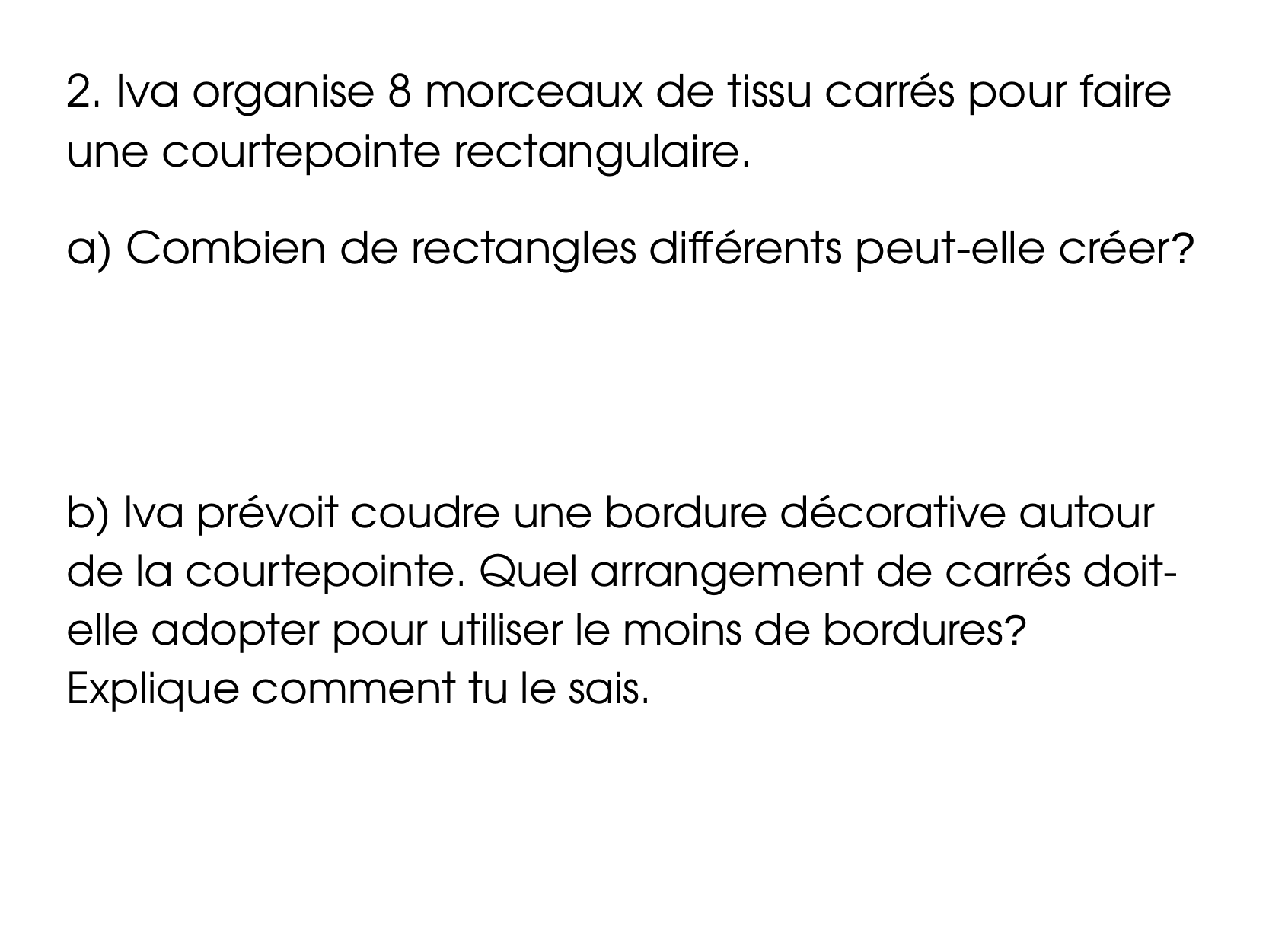

2. Iva organise 8 morceaux de tissu carrés pour faire
une courtepointe rectangulaire.
a) Combien de rectangles différents peut-elle créer?
b) Iva prévoit coudre une bordure décorative autour de la courtepointe. Quel arrangement de carrés doit-elle adopter pour utiliser le moins de bordures? Explique comment tu le sais.